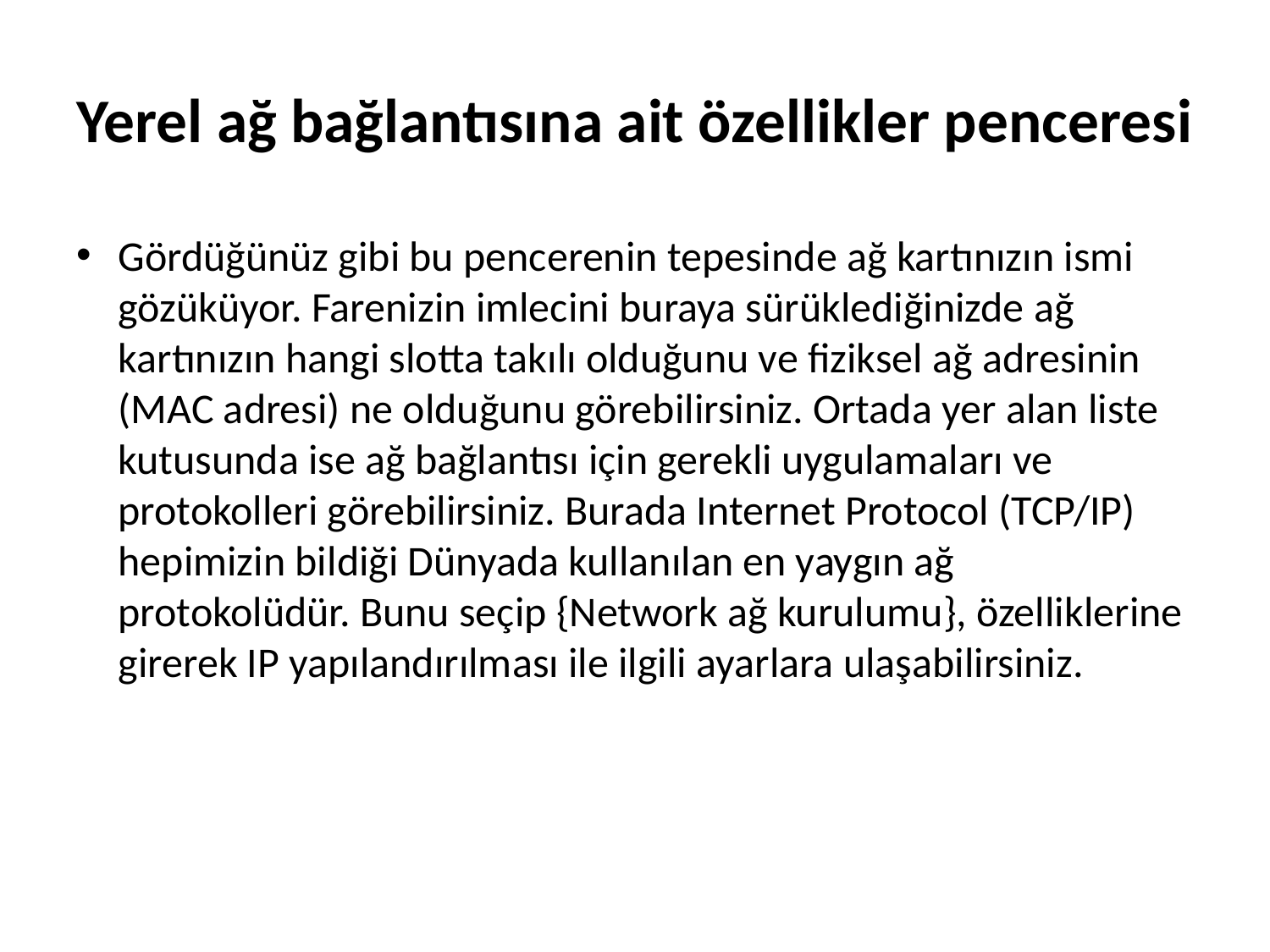

# Yerel ağ bağlantısına ait özellikler penceresi
Gördüğünüz gibi bu pencerenin tepesinde ağ kartınızın ismi gözüküyor. Farenizin imlecini buraya sürüklediğinizde ağ kartınızın hangi slotta takılı olduğunu ve fiziksel ağ adresinin (MAC adresi) ne olduğunu görebilirsiniz. Ortada yer alan liste kutusunda ise ağ bağlantısı için gerekli uygulamaları ve protokolleri görebilirsiniz. Burada Internet Protocol (TCP/IP) hepimizin bildiği Dünyada kullanılan en yaygın ağ protokolüdür. Bunu seçip {Network ağ kurulumu}, özelliklerine girerek IP yapılandırılması ile ilgili ayarlara ulaşabilirsiniz.